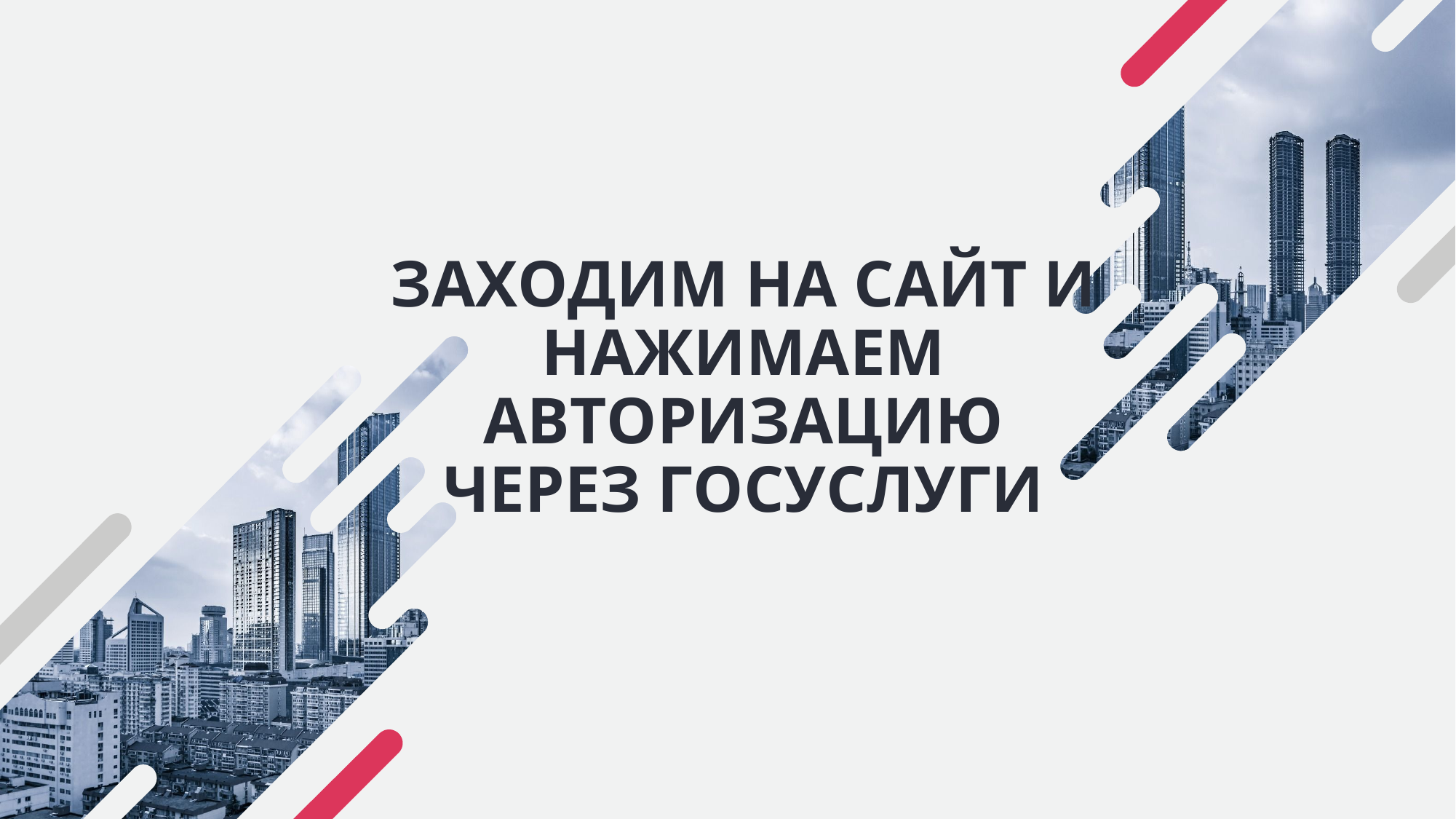

# Заходим на сайт и нажимаем авторизацию через Госуслуги